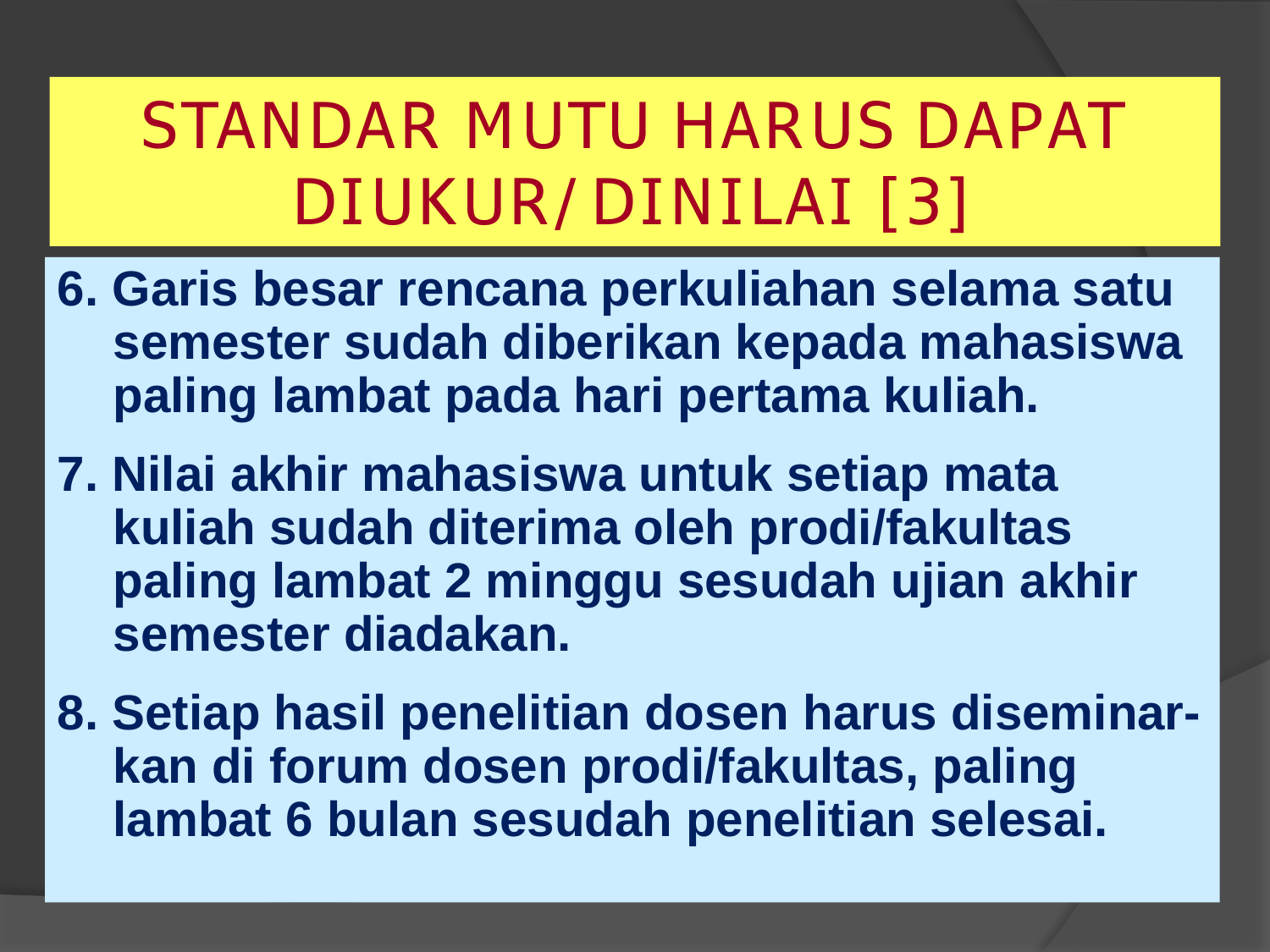

STANDAR MUTU HARUS DAPAT DIUKUR/DINILAI [3]
6. Garis besar rencana perkuliahan selama satu semester sudah diberikan kepada mahasiswa paling lambat pada hari pertama kuliah.

7. Nilai akhir mahasiswa untuk setiap mata kuliah sudah diterima oleh prodi/fakultas paling lambat 2 minggu sesudah ujian akhir semester diadakan.

8. Setiap hasil penelitian dosen harus diseminar-kan di forum dosen prodi/fakultas, paling lambat 6 bulan sesudah penelitian selesai.